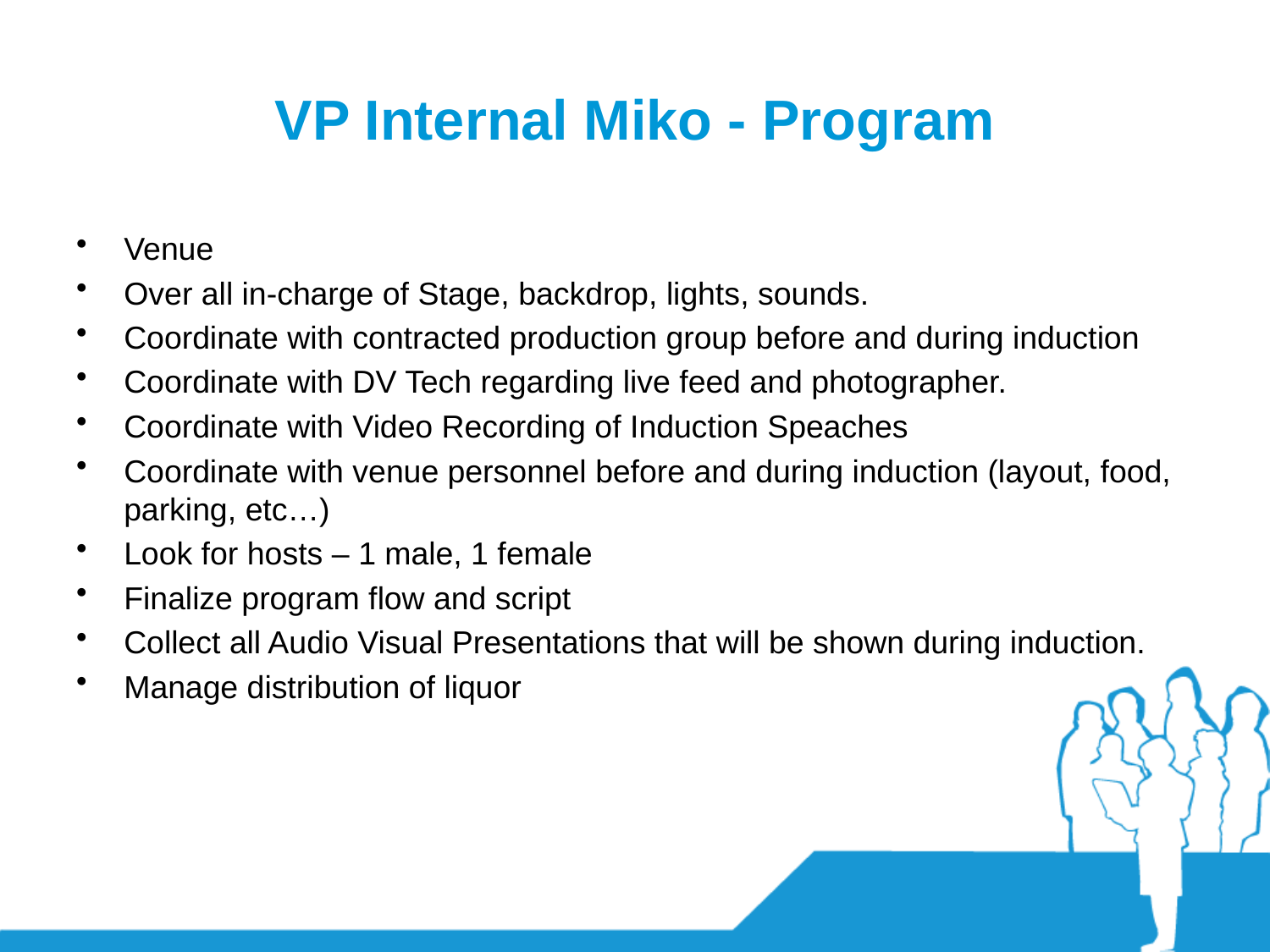

# VP Internal Miko - Program
Venue
Over all in-charge of Stage, backdrop, lights, sounds.
Coordinate with contracted production group before and during induction
Coordinate with DV Tech regarding live feed and photographer.
Coordinate with Video Recording of Induction Speaches
Coordinate with venue personnel before and during induction (layout, food, parking, etc…)
Look for hosts – 1 male, 1 female
Finalize program flow and script
Collect all Audio Visual Presentations that will be shown during induction.
Manage distribution of liquor